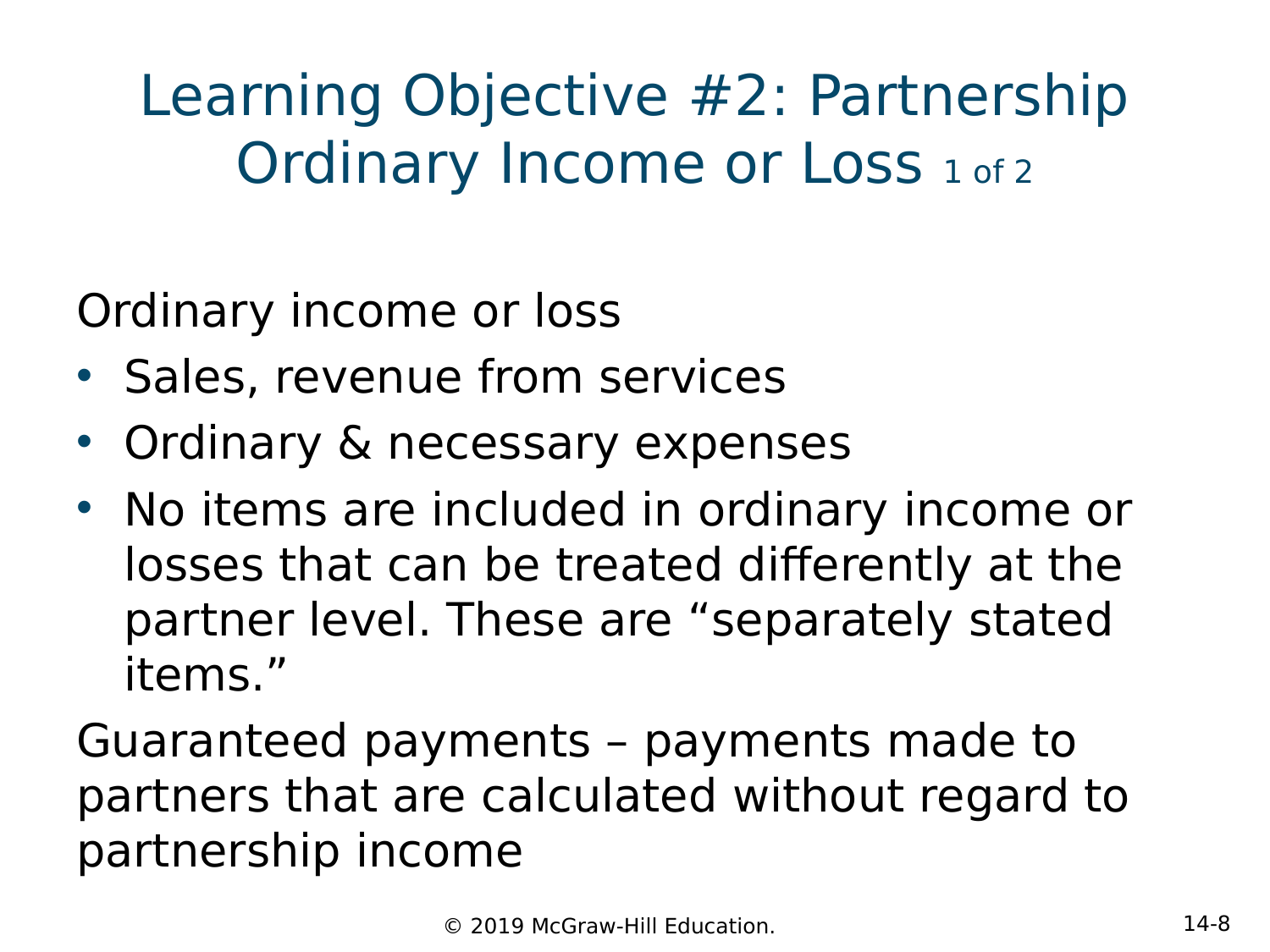

# Learning Objective #2: Partnership Ordinary Income or Loss 1 of 2
Ordinary income or loss
Sales, revenue from services
Ordinary & necessary expenses
No items are included in ordinary income or losses that can be treated differently at the partner level. These are “separately stated items.”
Guaranteed payments – payments made to partners that are calculated without regard to partnership income